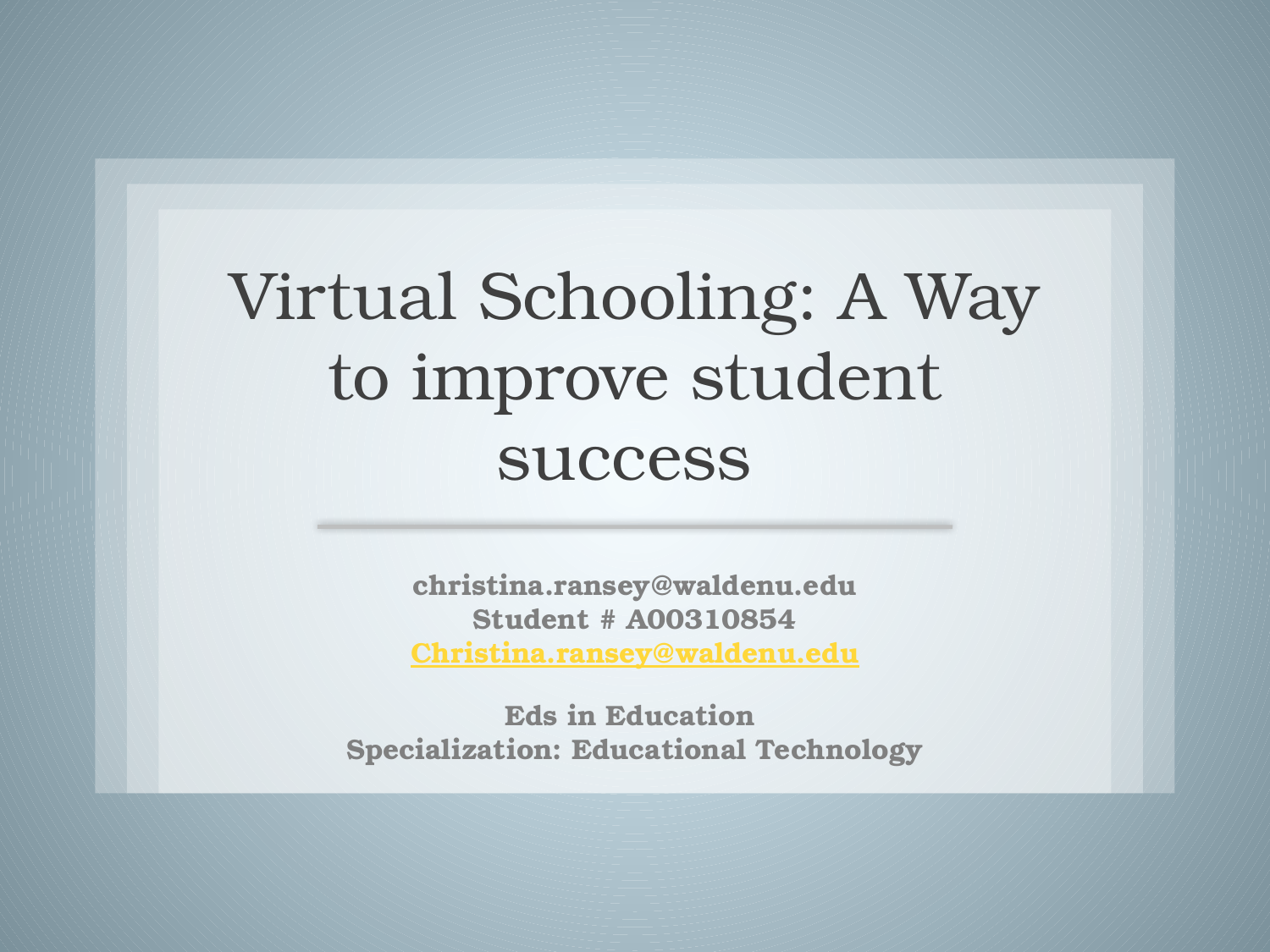

# Virtual Schooling: A Way to improve student success
christina.ransey@waldenu.edu
Student # A00310854
Christina.ransey@waldenu.edu
Eds in Education
Specialization: Educational Technology